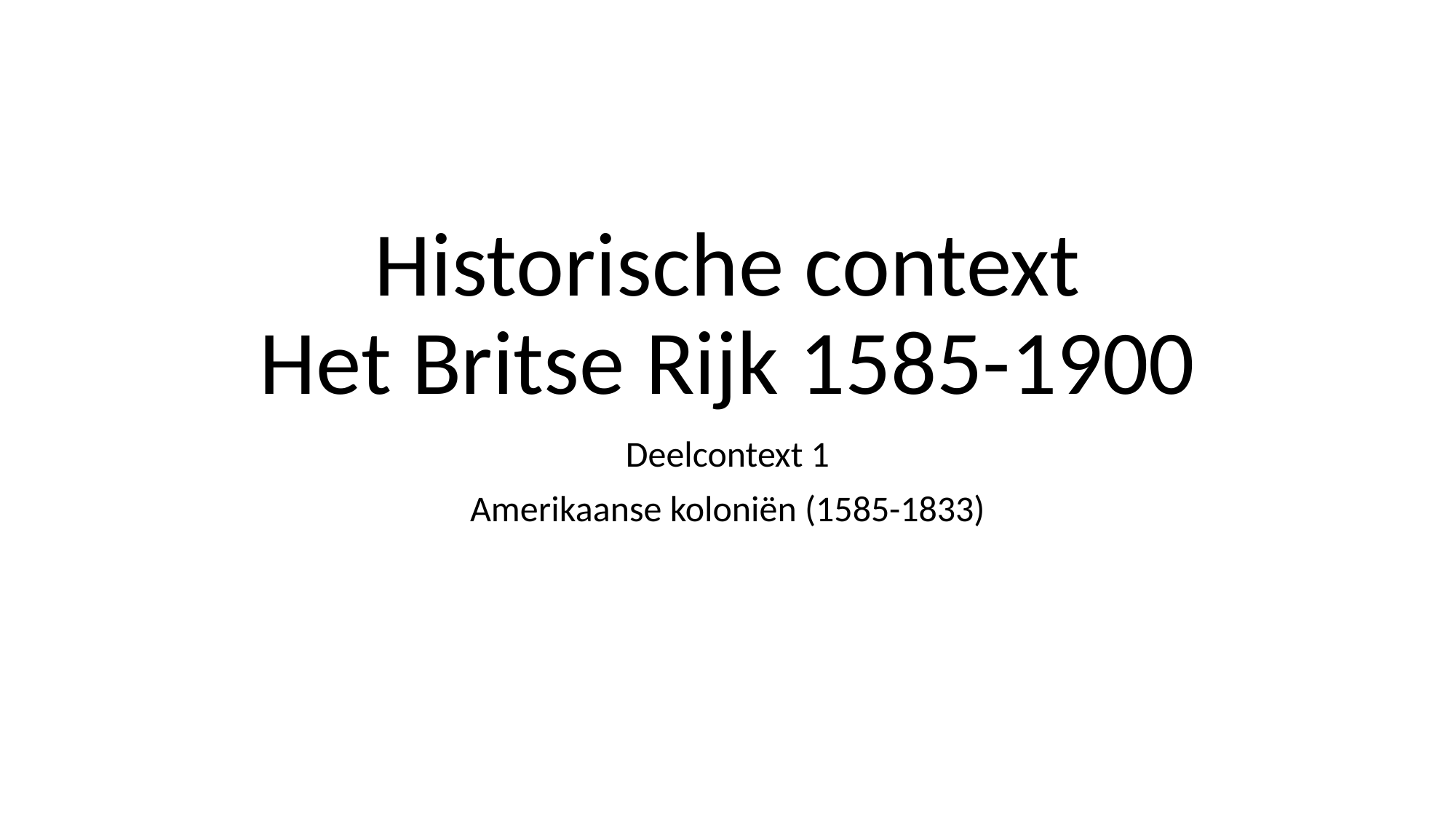

# Historische context Het Britse Rijk 1585-1900
Deelcontext 1
Amerikaanse koloniën (1585-1833)